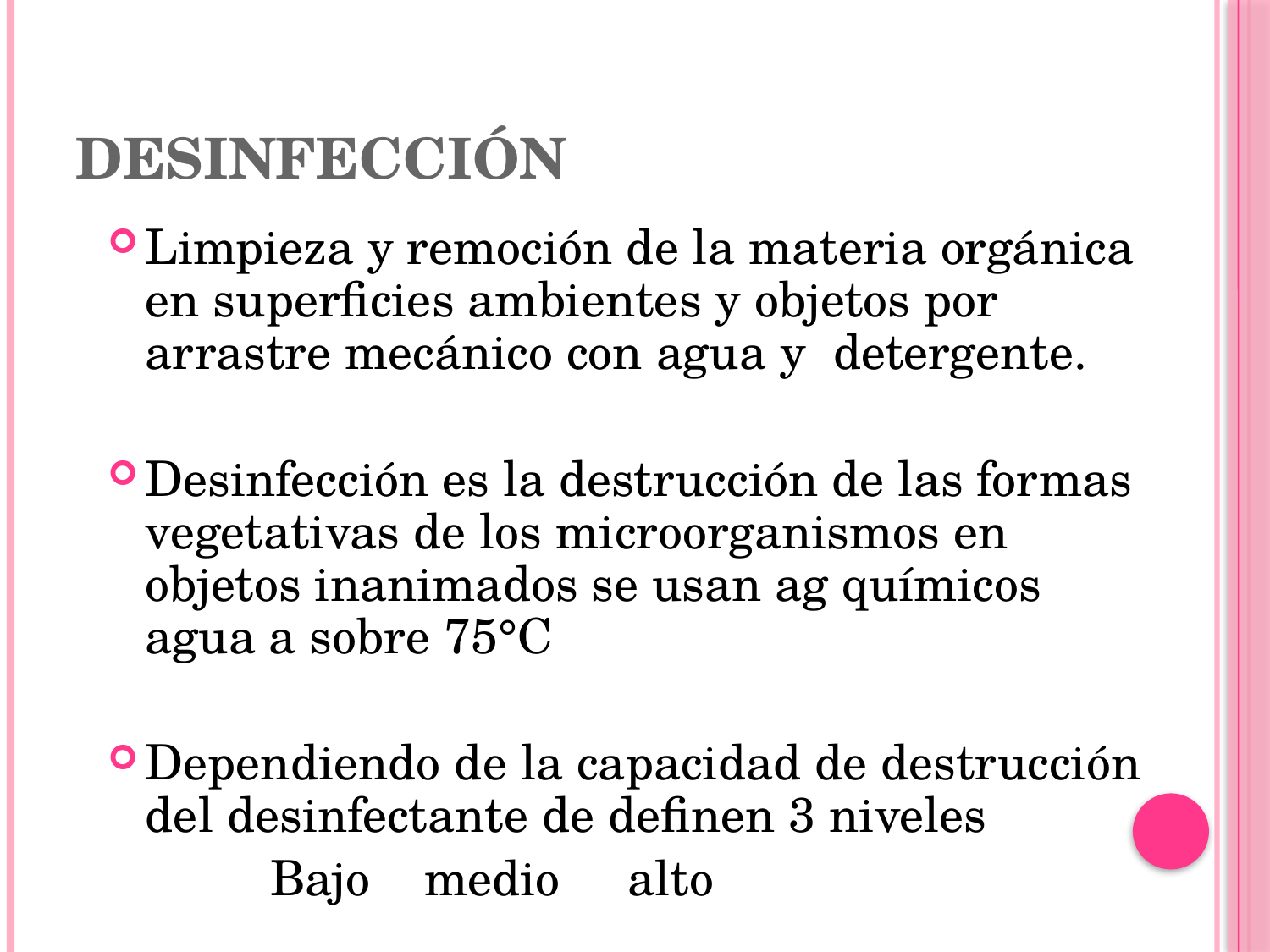

# Desinfección
Limpieza y remoción de la materia orgánica en superficies ambientes y objetos por arrastre mecánico con agua y  detergente.

Desinfección es la destrucción de las formas vegetativas de los microorganismos en objetos inanimados se usan ag químicos agua a sobre 75°C

Dependiendo de la capacidad de destrucción del desinfectante de definen 3 niveles
            Bajo    medio     alto